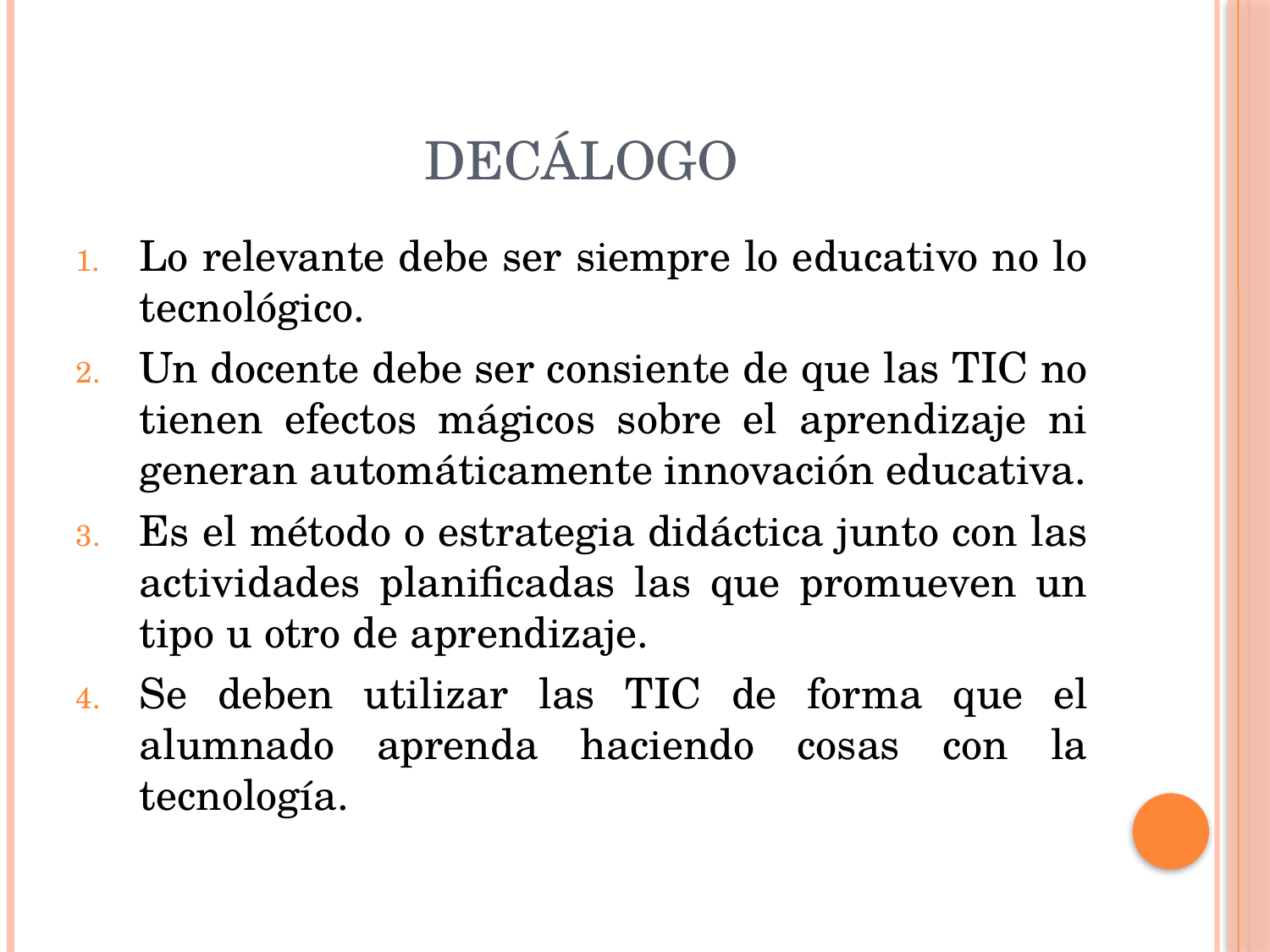

# DECÁLOGO
Lo relevante debe ser siempre lo educativo no lo tecnológico.
Un docente debe ser consiente de que las TIC no tienen efectos mágicos sobre el aprendizaje ni generan automáticamente innovación educativa.
Es el método o estrategia didáctica junto con las actividades planificadas las que promueven un tipo u otro de aprendizaje.
Se deben utilizar las TIC de forma que el alumnado aprenda haciendo cosas con la tecnología.